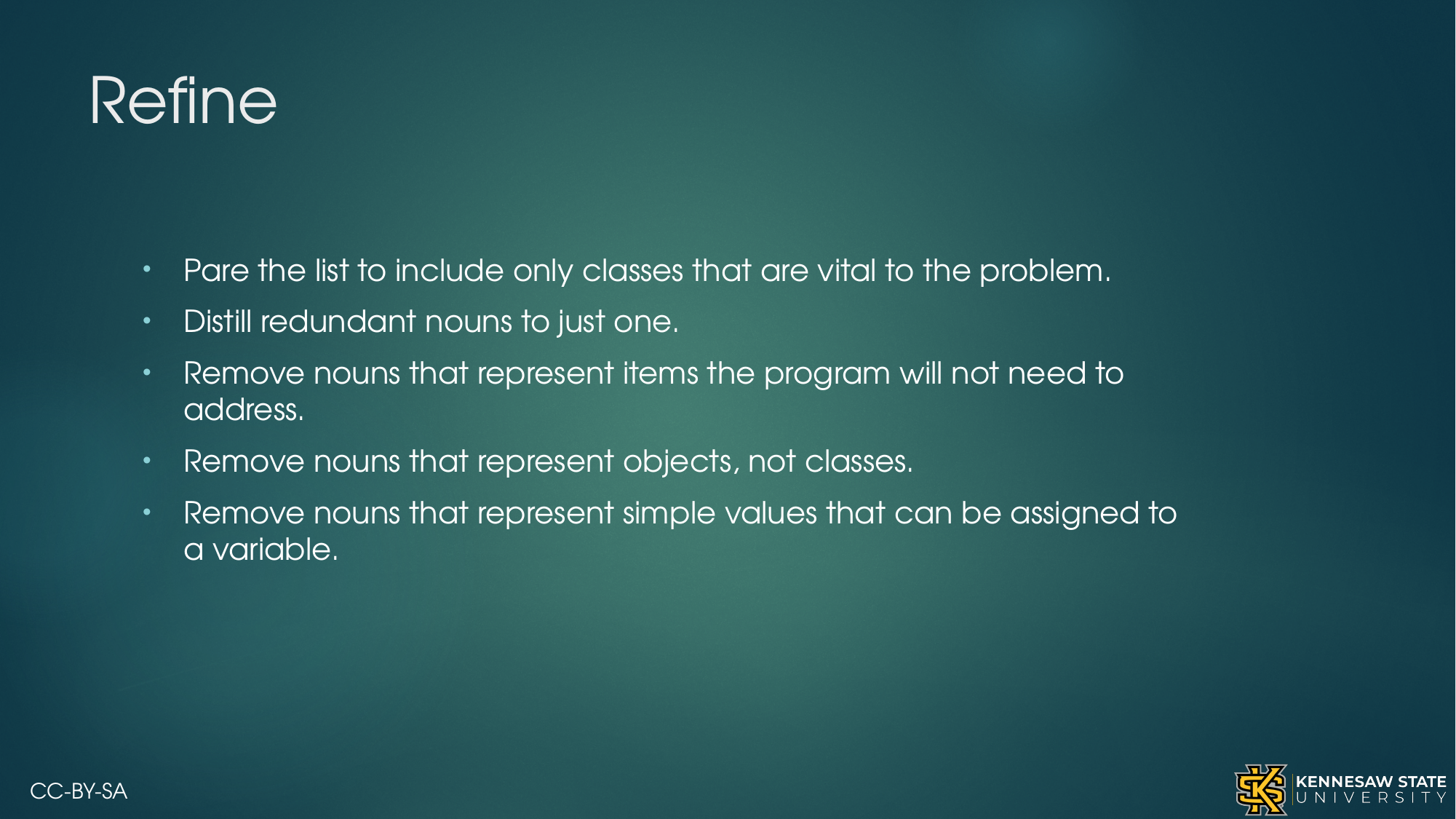

# Refine
Pare the list to include only classes that are vital to the problem.
Distill redundant nouns to just one.
Remove nouns that represent items the program will not need to address.
Remove nouns that represent objects, not classes.
Remove nouns that represent simple values that can be assigned to a variable.